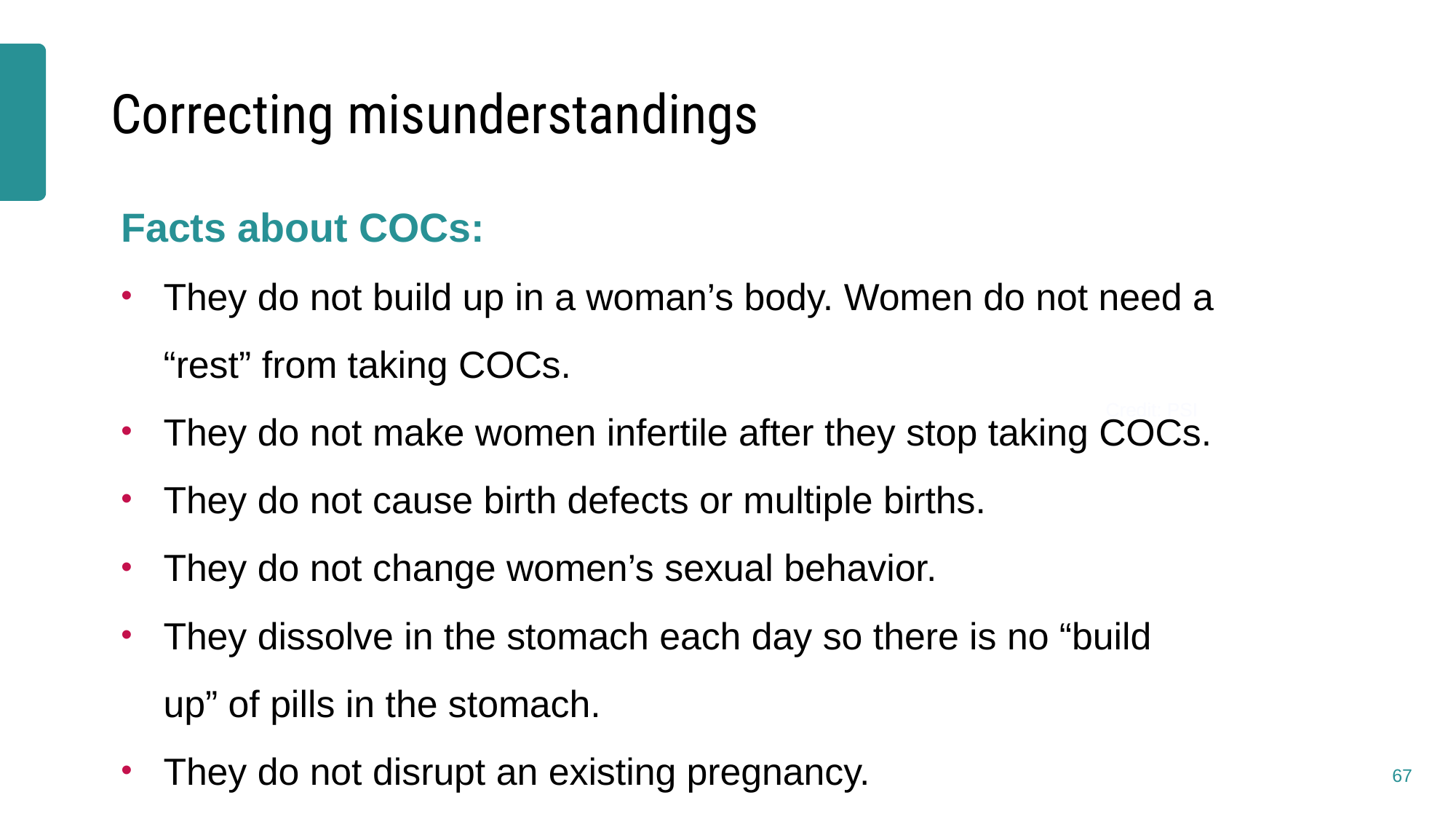

# Correcting misunderstandings
Facts about COCs:
They do not build up in a woman’s body. Women do not need a “rest” from taking COCs.
They do not make women infertile after they stop taking COCs.
They do not cause birth defects or multiple births.
They do not change women’s sexual behavior.
They dissolve in the stomach each day so there is no “build up” of pills in the stomach.
They do not disrupt an existing pregnancy.

Credit: PSI
67